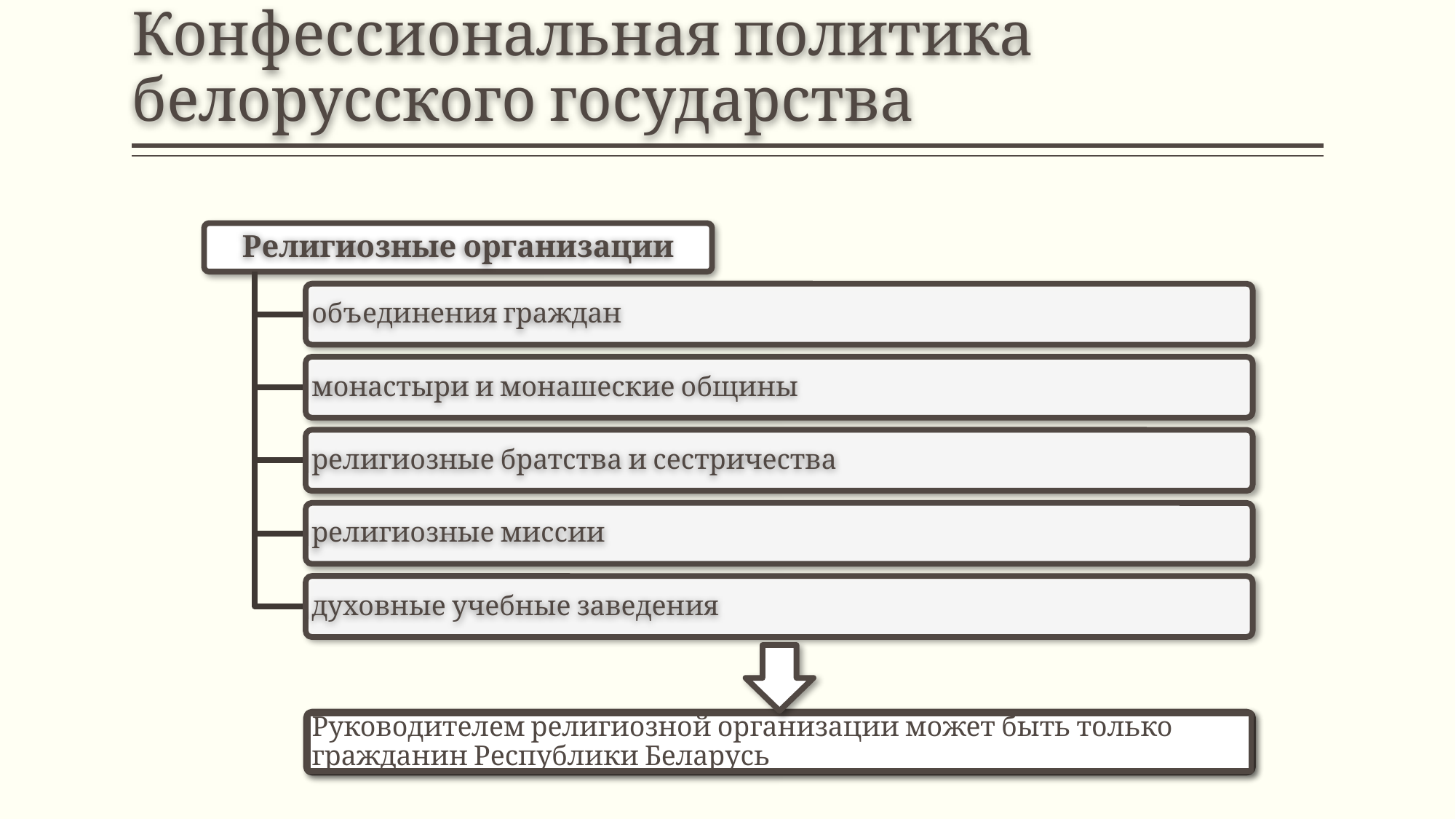

# Конфессиональная политика белорусского государства

Религиозные организации

объединения граждан

монастыри и монашеские общины

религиозные братства и сестричества

религиозные миссии

духовные учебные заведения

Руководителем религиозной организации может быть только гражданин Республики Беларусь